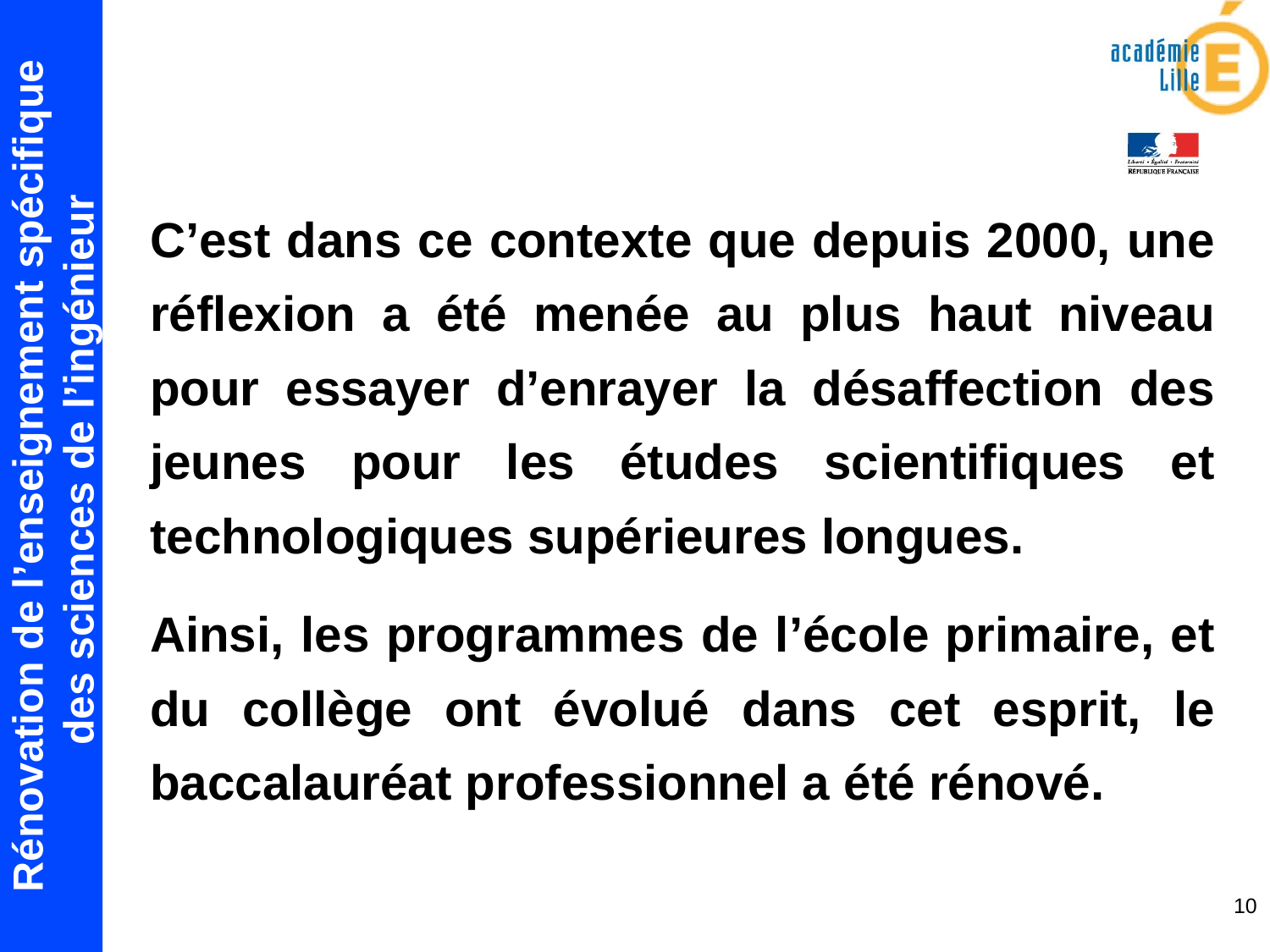

C’est dans ce contexte que depuis 2000, une réflexion a été menée au plus haut niveau pour essayer d’enrayer la désaffection des jeunes pour les études scientifiques et technologiques supérieures longues.
Ainsi, les programmes de l’école primaire, et du collège ont évolué dans cet esprit, le baccalauréat professionnel a été rénové.
10